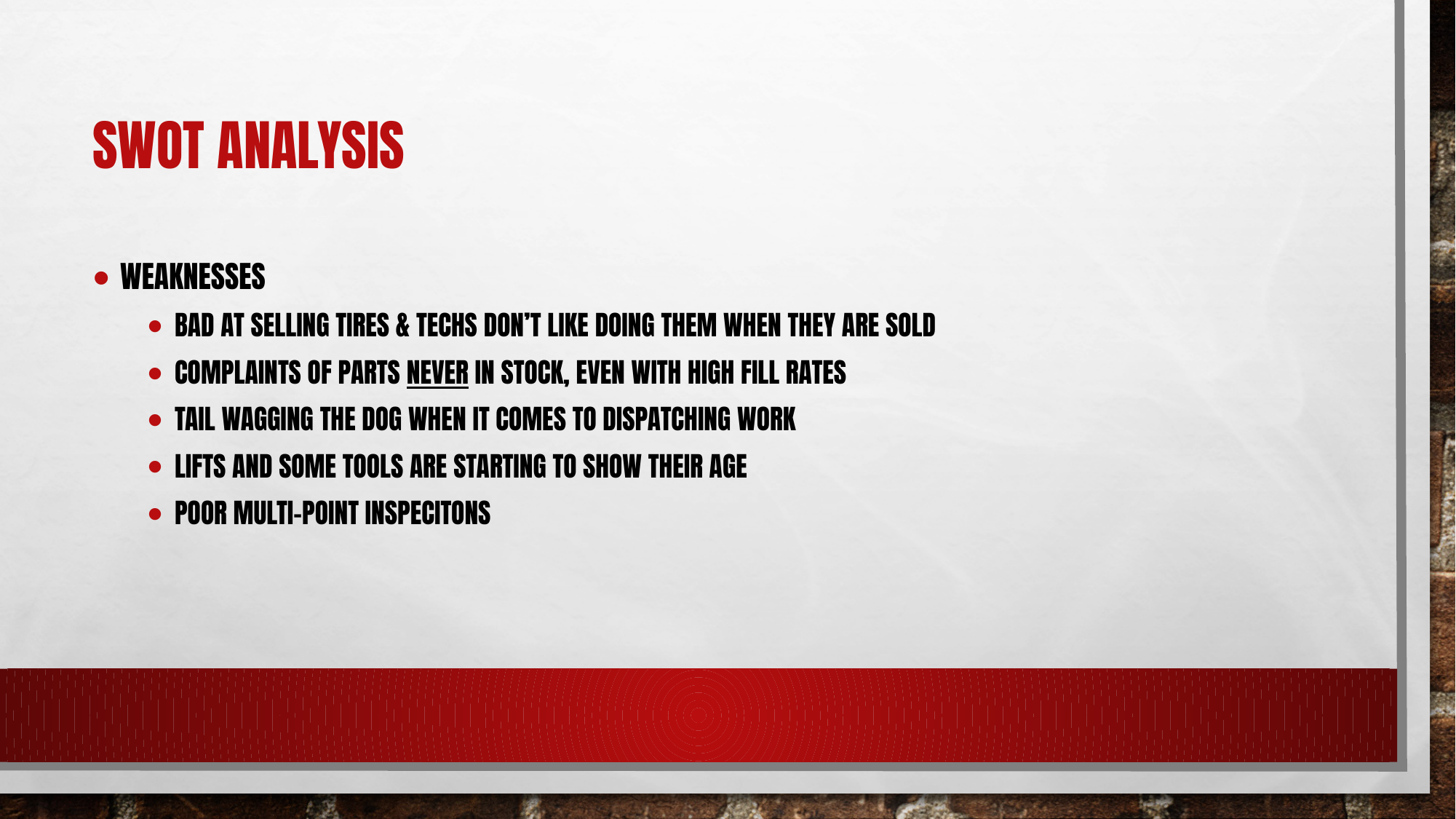

# SWOT Analysis
Weaknesses
Bad at selling tires & techs don’t like doing them when they are sold
Complaints of parts Never in stock, even with high fill rates
Tail wagging the dog when it comes to dispatching work
Lifts and some tools are starting to show their age
Poor multi-point inspecitons